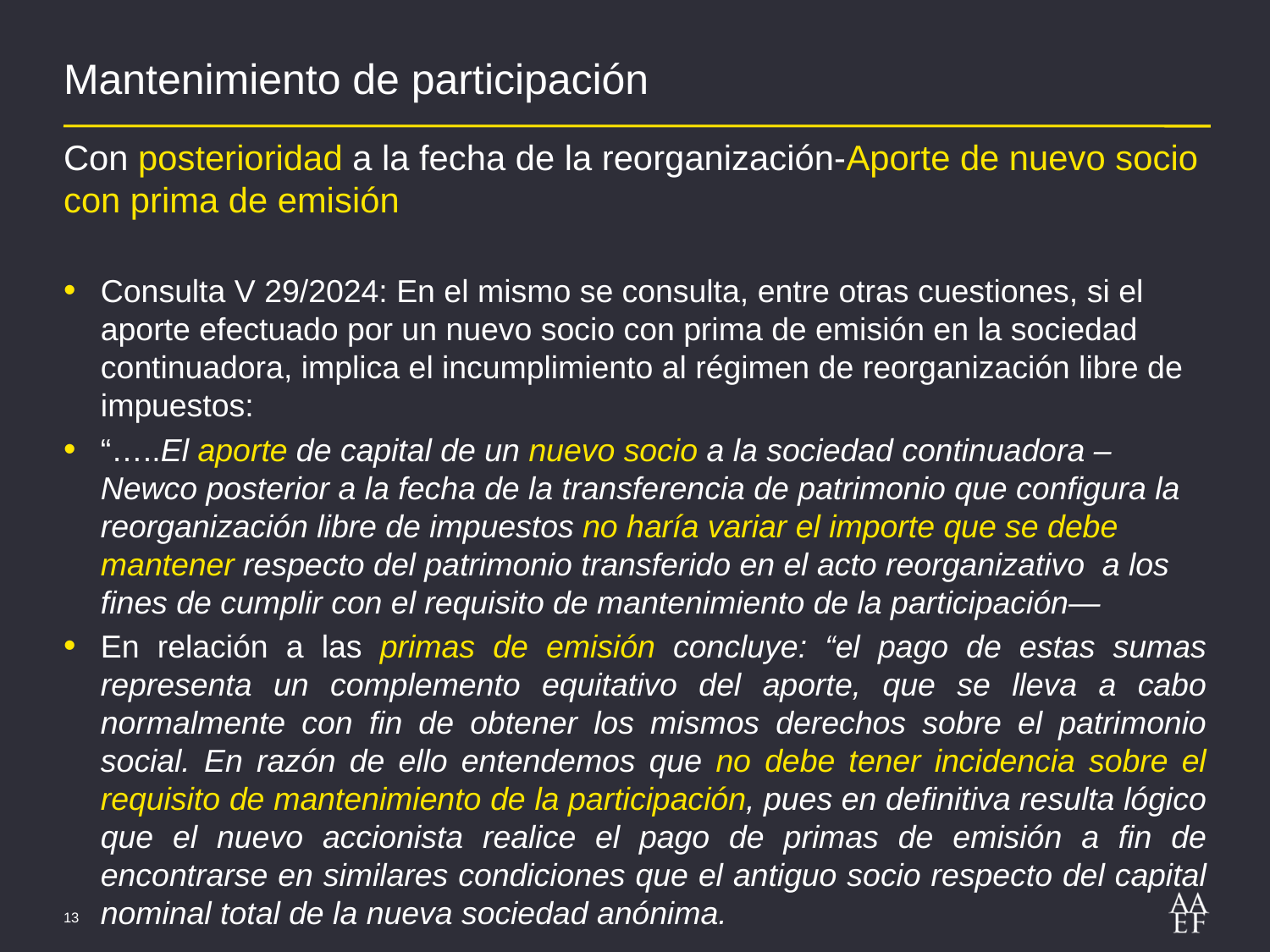

# Mantenimiento de participación
Con posterioridad a la fecha de la reorganización-Aporte de nuevo socio con prima de emisión

Consulta V 29/2024: En el mismo se consulta, entre otras cuestiones, si el aporte efectuado por un nuevo socio con prima de emisión en la sociedad continuadora, implica el incumplimiento al régimen de reorganización libre de impuestos:
“…..El aporte de capital de un nuevo socio a la sociedad continuadora –Newco posterior a la fecha de la transferencia de patrimonio que configura la reorganización libre de impuestos no haría variar el importe que se debe mantener respecto del patrimonio transferido en el acto reorganizativo  a los fines de cumplir con el requisito de mantenimiento de la participación—
En relación a las primas de emisión concluye: “el pago de estas sumas representa un complemento equitativo del aporte, que se lleva a cabo normalmente con fin de obtener los mismos derechos sobre el patrimonio social. En razón de ello entendemos que no debe tener incidencia sobre el requisito de mantenimiento de la participación, pues en definitiva resulta lógico que el nuevo accionista realice el pago de primas de emisión a fin de encontrarse en similares condiciones que el antiguo socio respecto del capital nominal total de la nueva sociedad anónima.

13